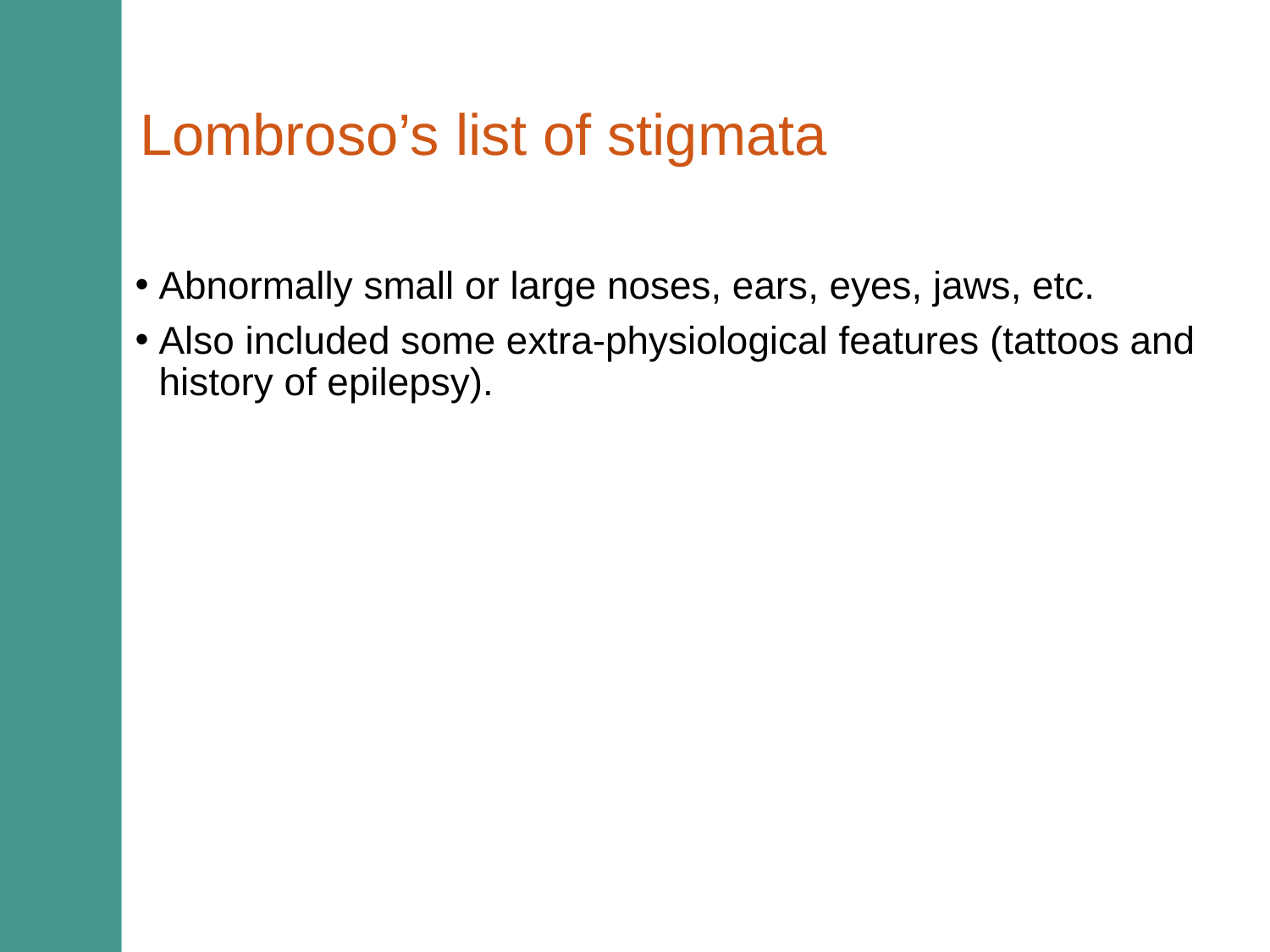

# Lombroso’s list of stigmata
Abnormally small or large noses, ears, eyes, jaws, etc.
Also included some extra-physiological features (tattoos and history of epilepsy).